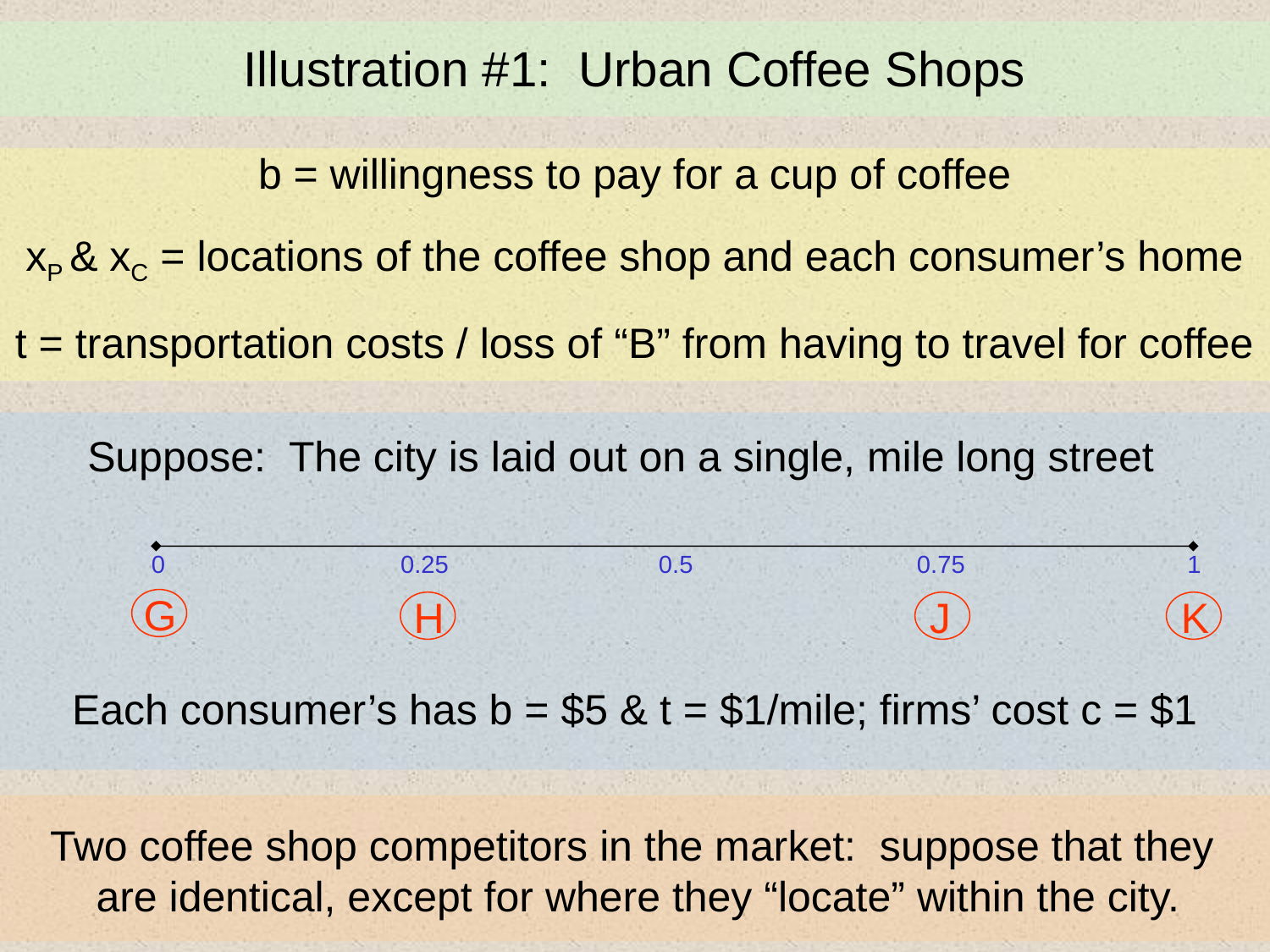

Illustration #1:  Urban Coffee Shops
b = willingness to pay for a cup of coffee

xP & xC = locations of the coffee shop and each consumer’s home

t = transportation costs / loss of “B” from having to travel for coffee

Suppose:  The city is laid out on a single, mile long street
0
0.25
0.5
0.75
1

G
H
J
K

Each consumer’s has b = $5 & t = $1/mile; firms’ cost c = $1

Two coffee shop competitors in the market:  suppose that they
are identical, except for where they “locate” within the city.